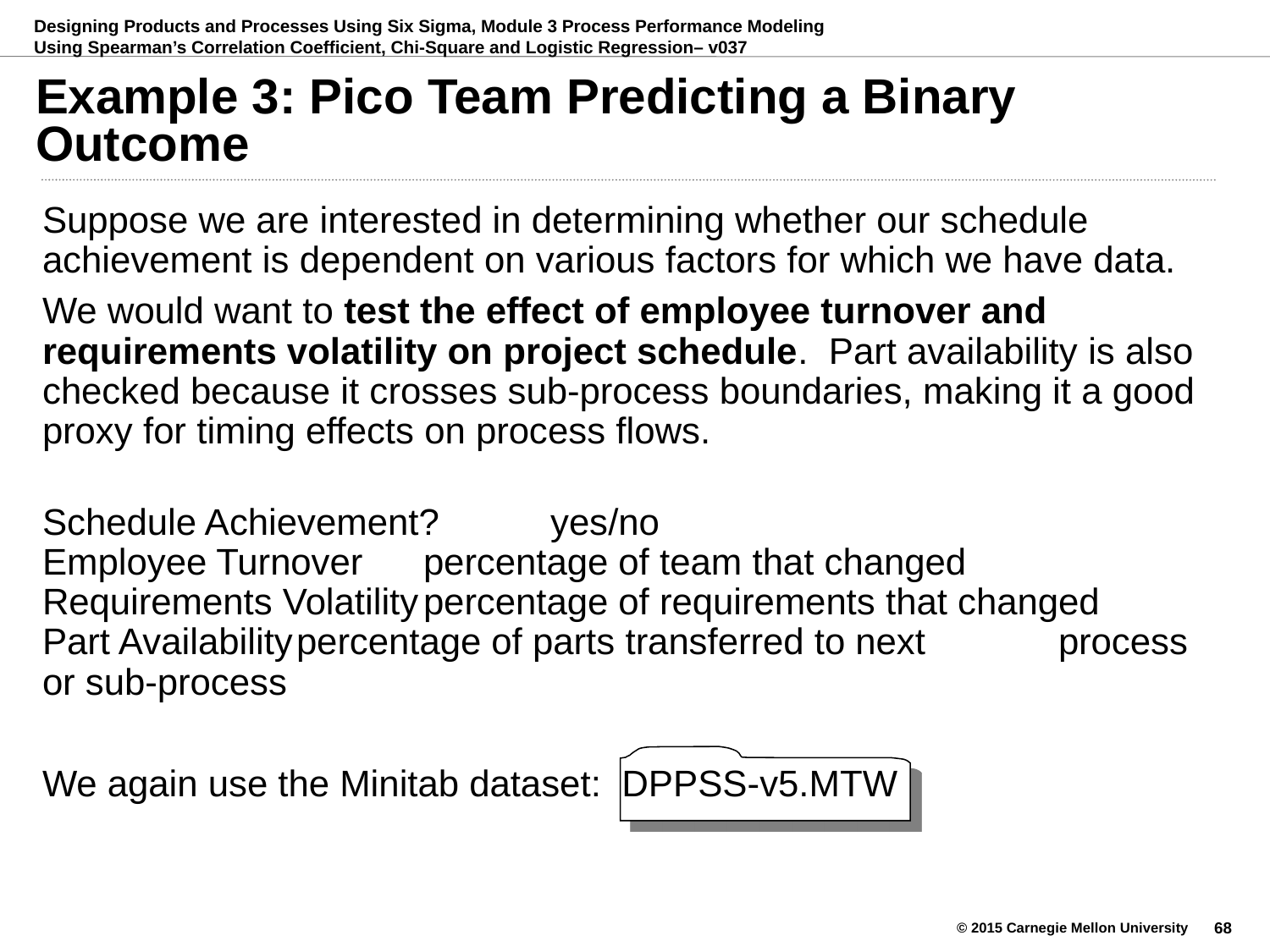

# Example 3: Pico Team Predicting a Binary Outcome
Suppose we are interested in determining whether our schedule achievement is dependent on various factors for which we have data.
We would want to test the effect of employee turnover and requirements volatility on project schedule.  Part availability is also checked because it crosses sub-process boundaries, making it a good proxy for timing effects on process flows.

Schedule Achievement? 	yes/no
Employee Turnover	percentage of team that changed
Requirements Volatility	percentage of requirements that changed
Part Availability	percentage of parts transferred to next 	process or sub-process

We again use the Minitab dataset:  DPPSS-v5.MTW